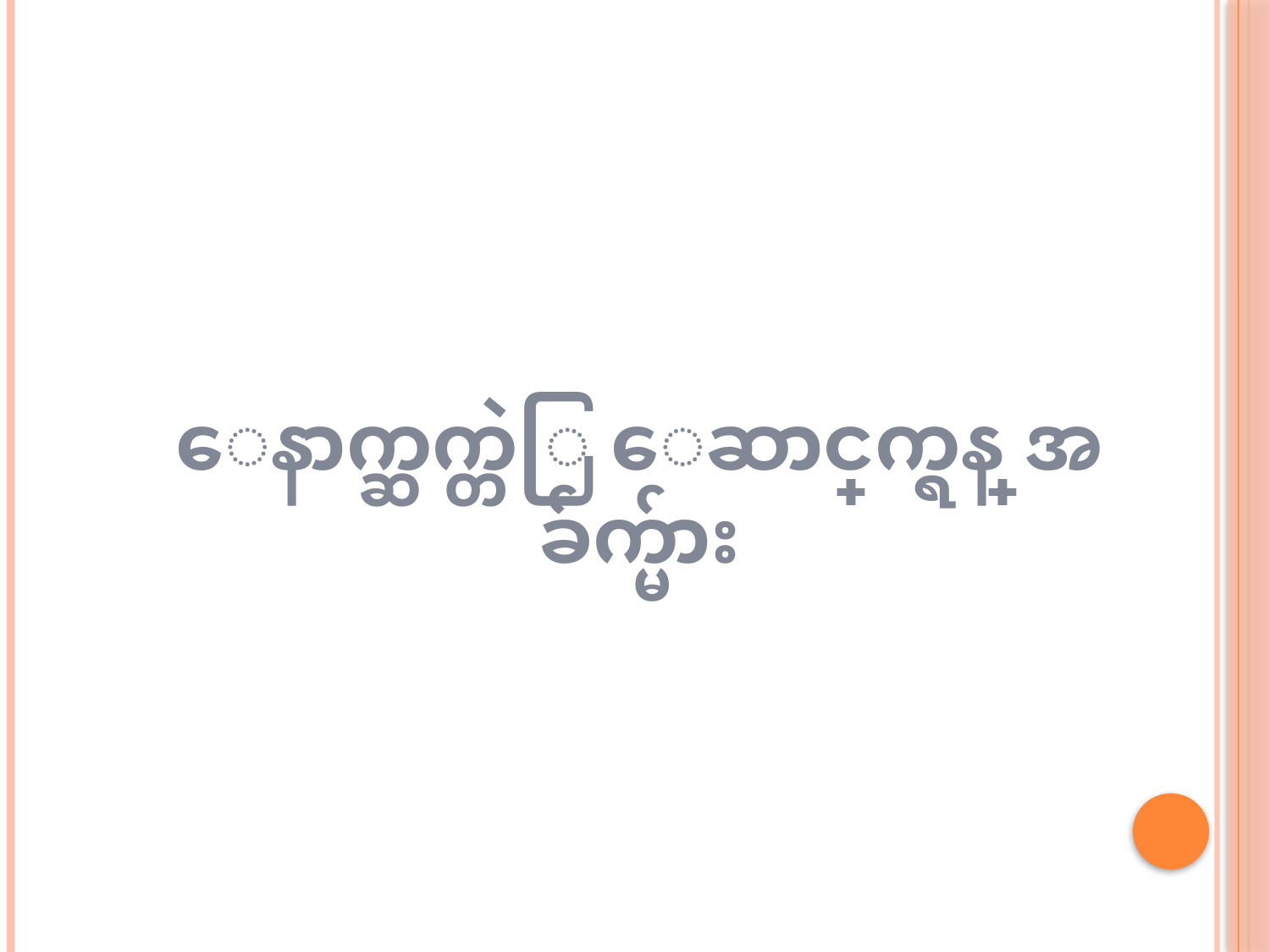

ေနာက္ဆက္တဲြ ေဆာင္ရြက္ရန္ အခ်က္မ်ား